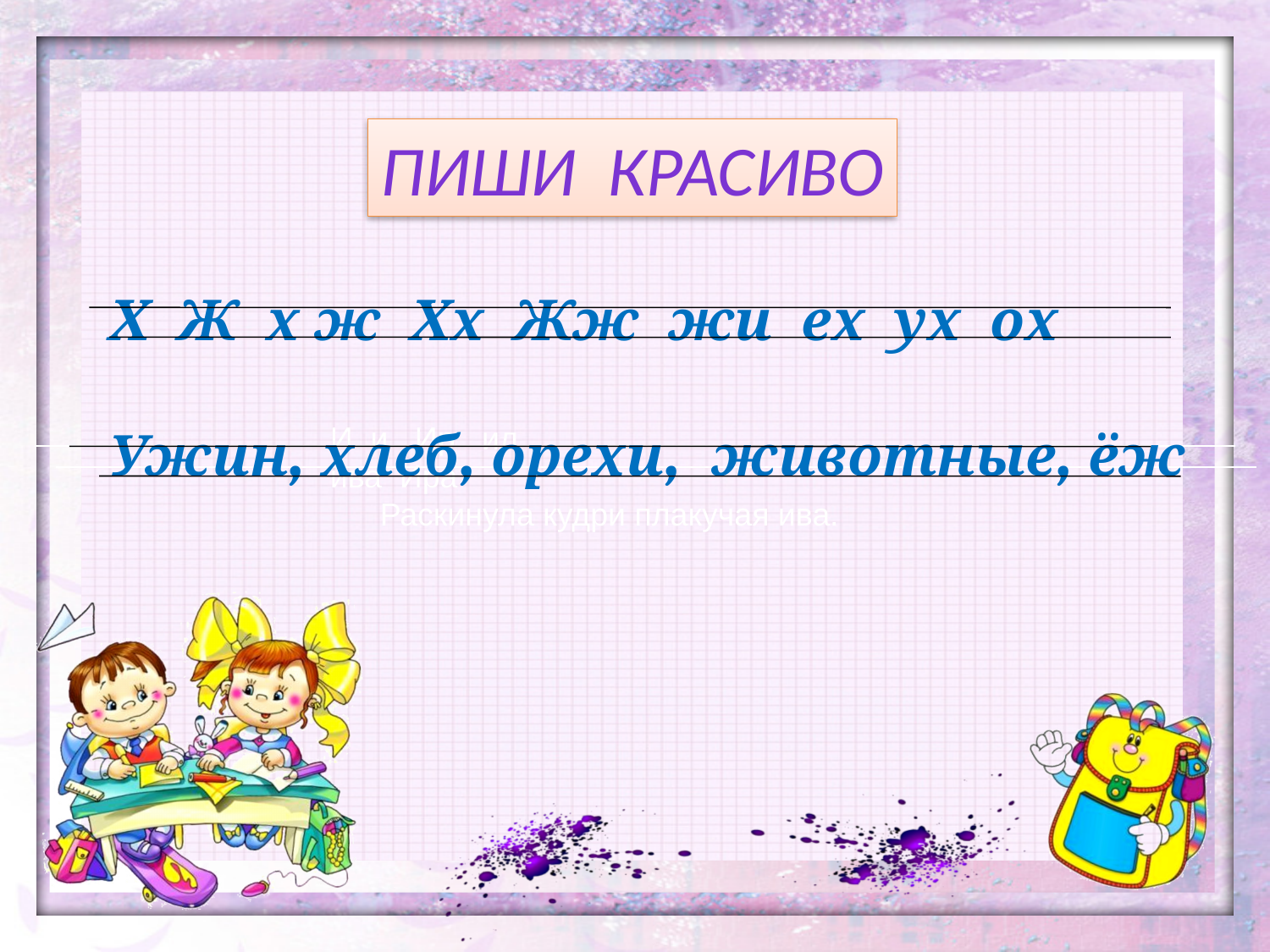

Пиши  красиво
Х  Ж  х ж  Хх  Жж  жи  ех  ух  ох

Ужин, хлеб, орехи,  животные, ёж
И  и   Ир   ил
ива  Ира
Раскинула кудри плакучая ива.